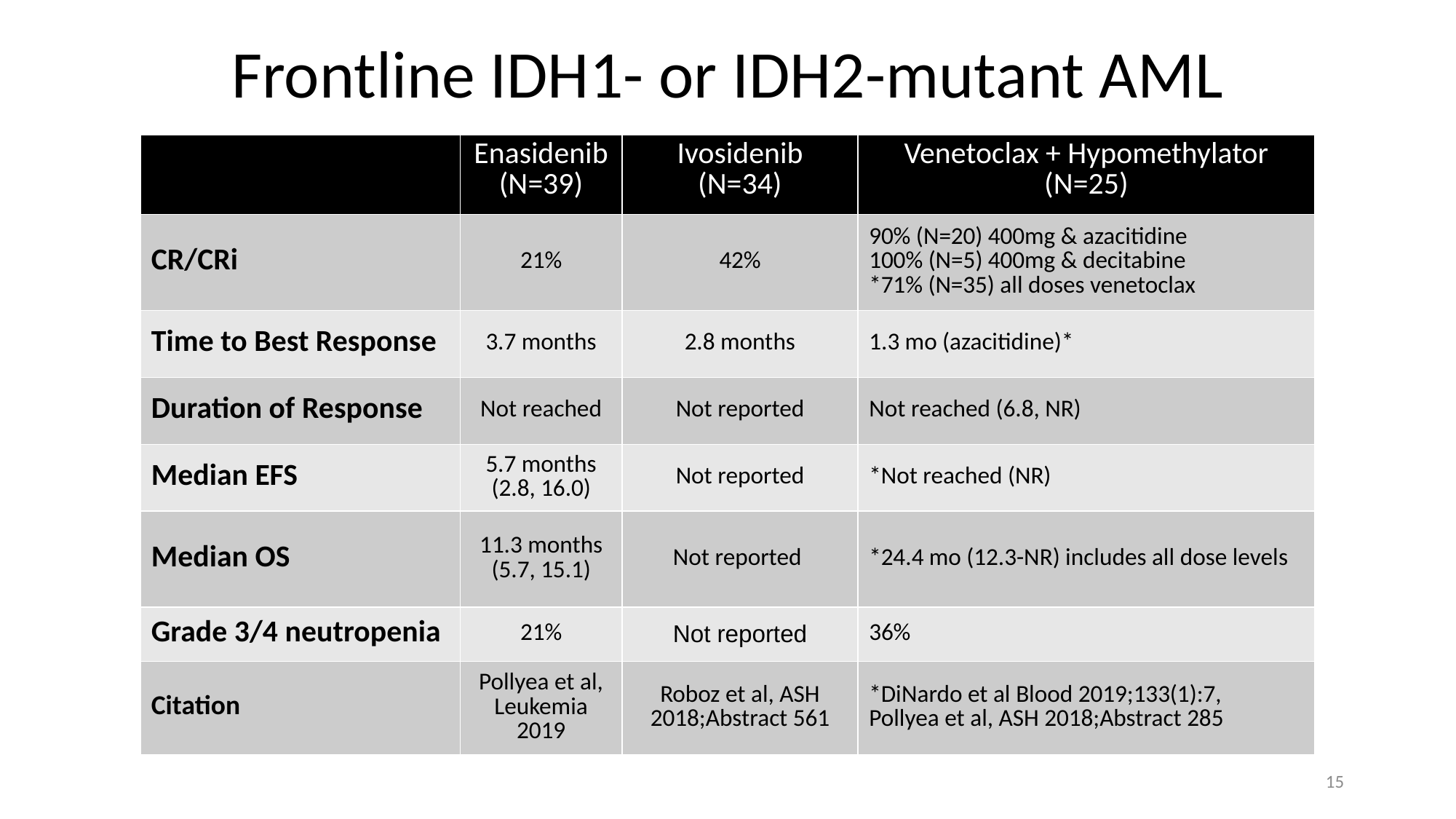

# Frontline IDH1- or IDH2-mutant AML
|  | Enasidenib (N=39) | Ivosidenib (N=34) | Venetoclax + Hypomethylator (N=25) |
| --- | --- | --- | --- |
| CR/CRi | 21% | 42% | 90% (N=20) 400mg & azacitidine 100% (N=5) 400mg & decitabine \*71% (N=35) all doses venetoclax |
| Time to Best Response | 3.7 months | 2.8 months | 1.3 mo (azacitidine)\* |
| Duration of Response | Not reached | Not reported | Not reached (6.8, NR) |
| Median EFS | 5.7 months (2.8, 16.0) | Not reported | \*Not reached (NR) |
| Median OS | 11.3 months (5.7, 15.1) | Not reported | \*24.4 mo (12.3-NR) includes all dose levels |
| Grade 3/4 neutropenia | 21% | Not reported | 36% |
| Citation | Pollyea et al, Leukemia 2019 | Roboz et al, ASH 2018;Abstract 561 | \*DiNardo et al Blood 2019;133(1):7, Pollyea et al, ASH 2018;Abstract 285 |
15